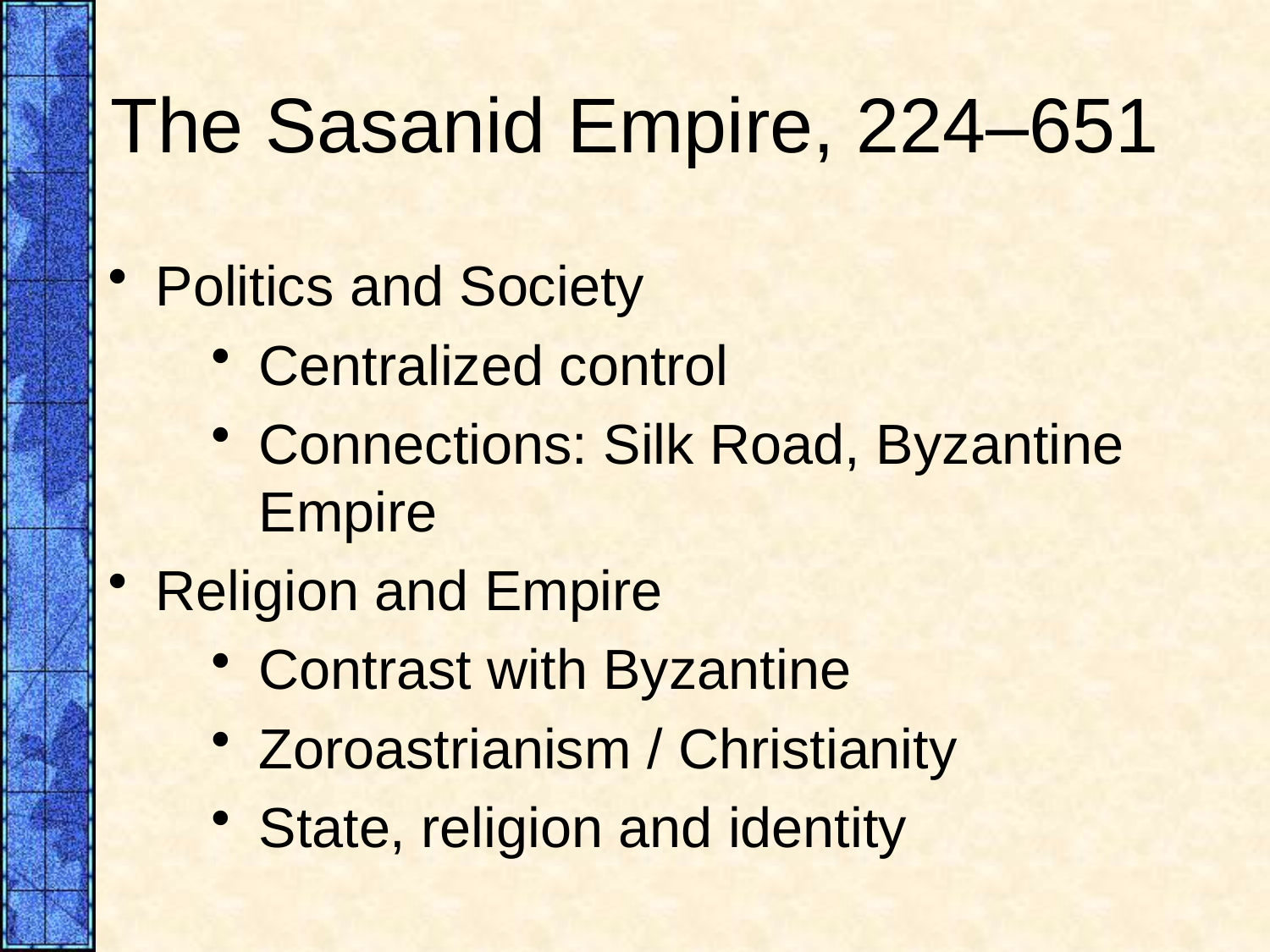

# The Sasanid Empire, 224–651
Politics and Society
Centralized control
Connections: Silk Road, Byzantine Empire
Religion and Empire
Contrast with Byzantine
Zoroastrianism / Christianity
State, religion and identity